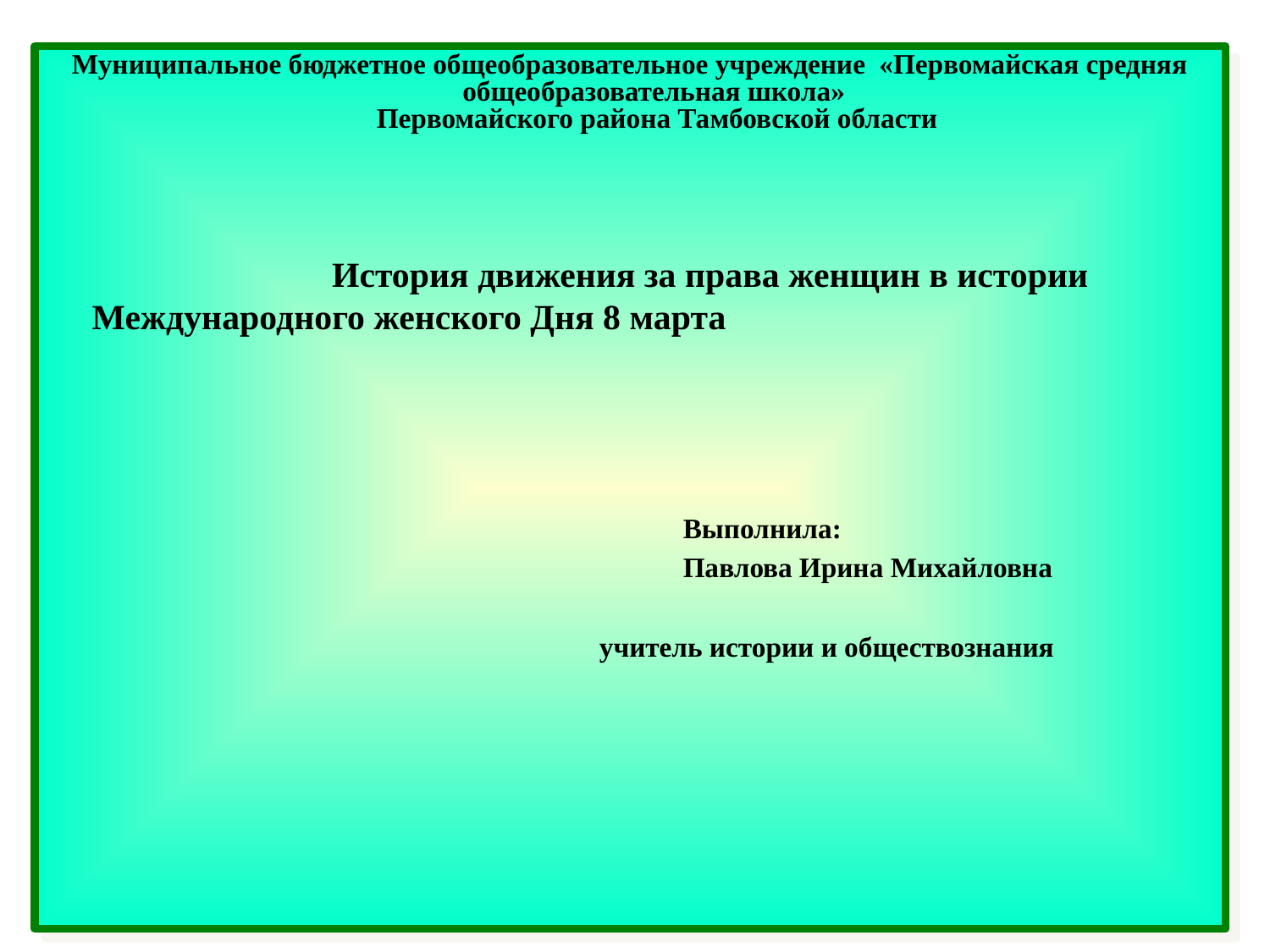

Муниципальное бюджетное общеобразовательное учреждение  «Первомайская средняя общеобразовательная школа»
 Первомайского района Тамбовской области

                                История движения за права женщин в истории                   Международного женского Дня 8 марта

                                                                                           Выполнила:
                                                                                           Павлова Ирина Михайловна

                                                                               учитель истории и обществознания
#